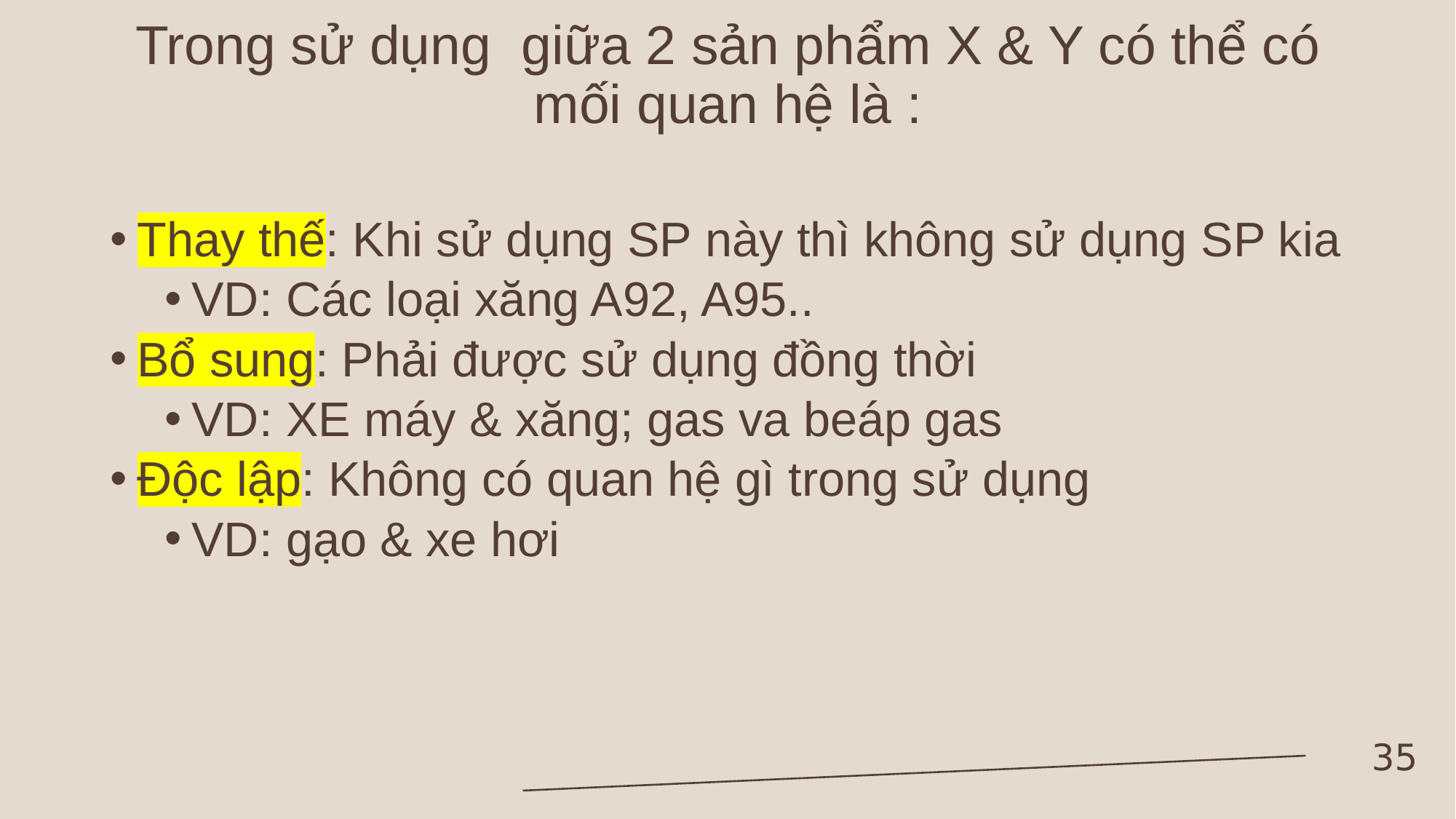

# Trong sử dụng  giữa 2 sản phẩm X & Y có thể có mối quan hệ là :
Thay thế: Khi sử dụng SP này thì không sử dụng SP kia
VD: Các loại xăng A92, A95..
Bổ sung: Phải được sử dụng đồng thời
VD: XE máy & xăng; gas va beáp gas
Độc lập: Không có quan hệ gì trong sử dụng
VD: gạo & xe hơi
35